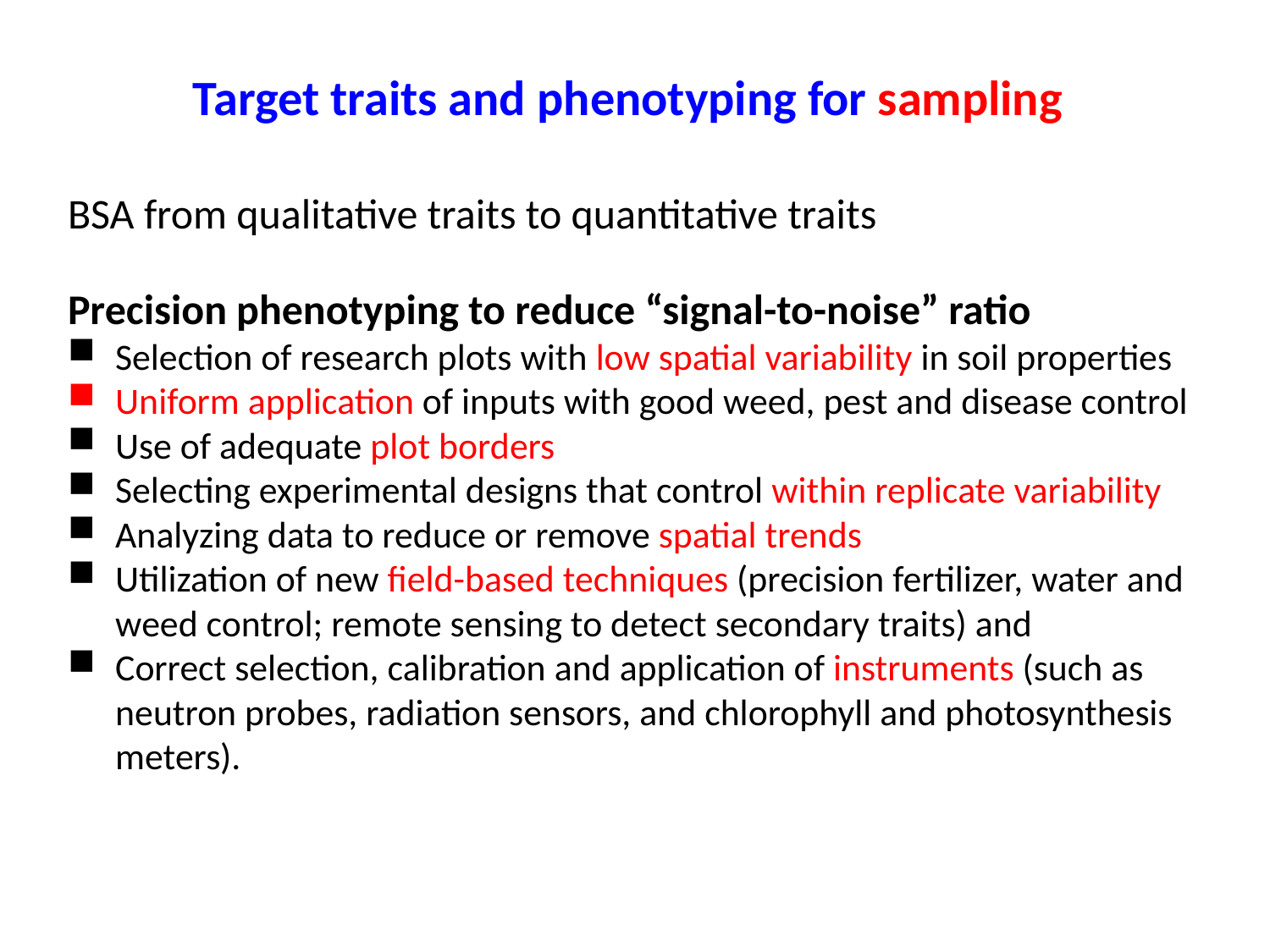

Target traits and phenotyping for sampling
BSA from qualitative traits to quantitative traits

Precision phenotyping to reduce “signal-to-noise” ratio
Selection of research plots with low spatial variability in soil properties
Uniform application of inputs with good weed, pest and disease control
Use of adequate plot borders
Selecting experimental designs that control within replicate variability
Analyzing data to reduce or remove spatial trends
Utilization of new field-based techniques (precision fertilizer, water and weed control; remote sensing to detect secondary traits) and
Correct selection, calibration and application of instruments (such as neutron probes, radiation sensors, and chlorophyll and photosynthesis meters).